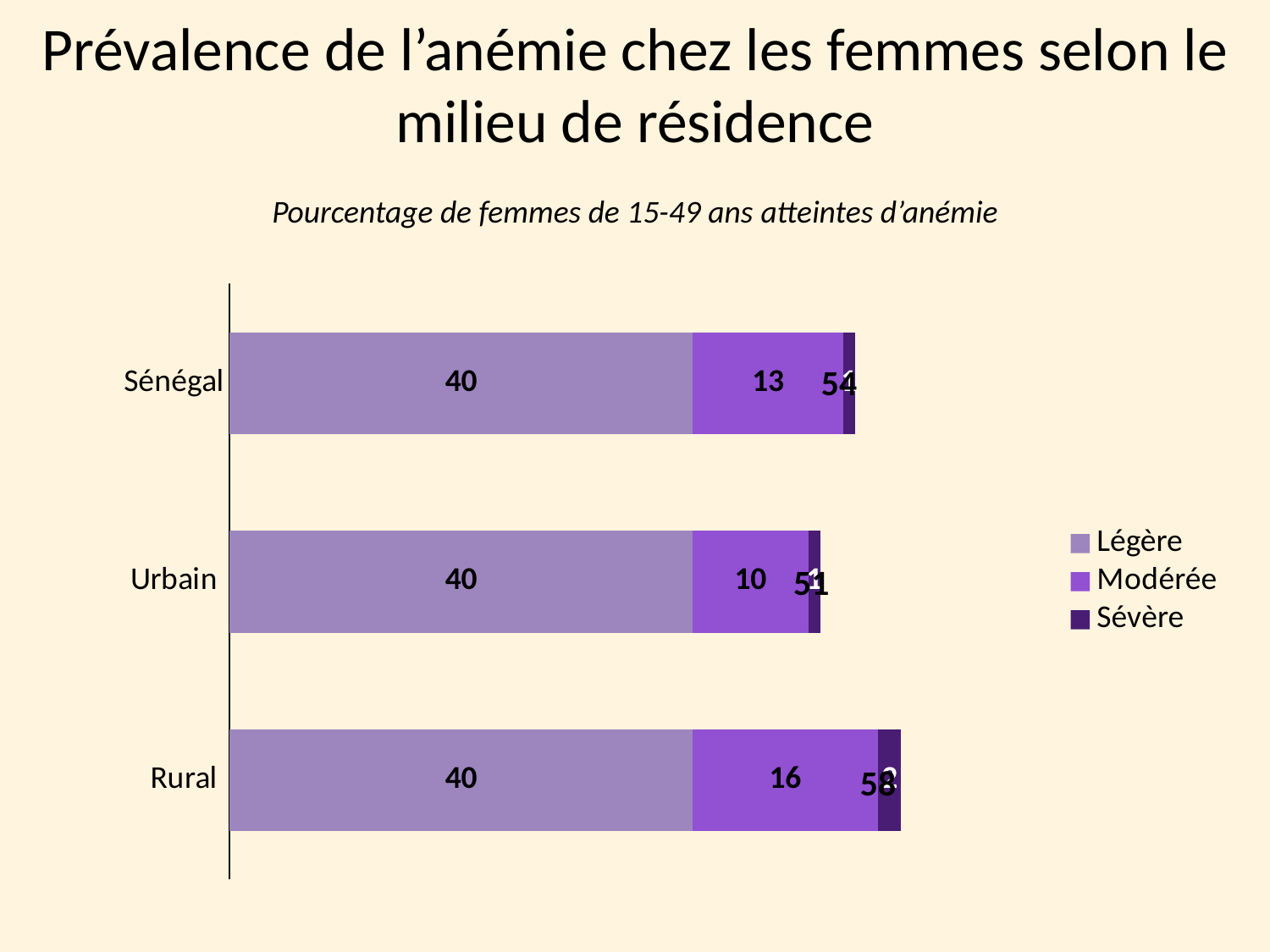

Prévalence de l’anémie chez les femmes selon le milieu de résidence
Pourcentage de femmes de 15-49 ans atteintes d’anémie

### Chart

| Category | Légère | Modérée | Sévère |
|---|---|---|---|
| Rural  | 40.0 | 16.0 | 2.0 |
| Urbain  | 40.0 | 10.0 | 1.0 |
| Sénégal | 40.0 | 13.0 | 1.0 |
54
51
58